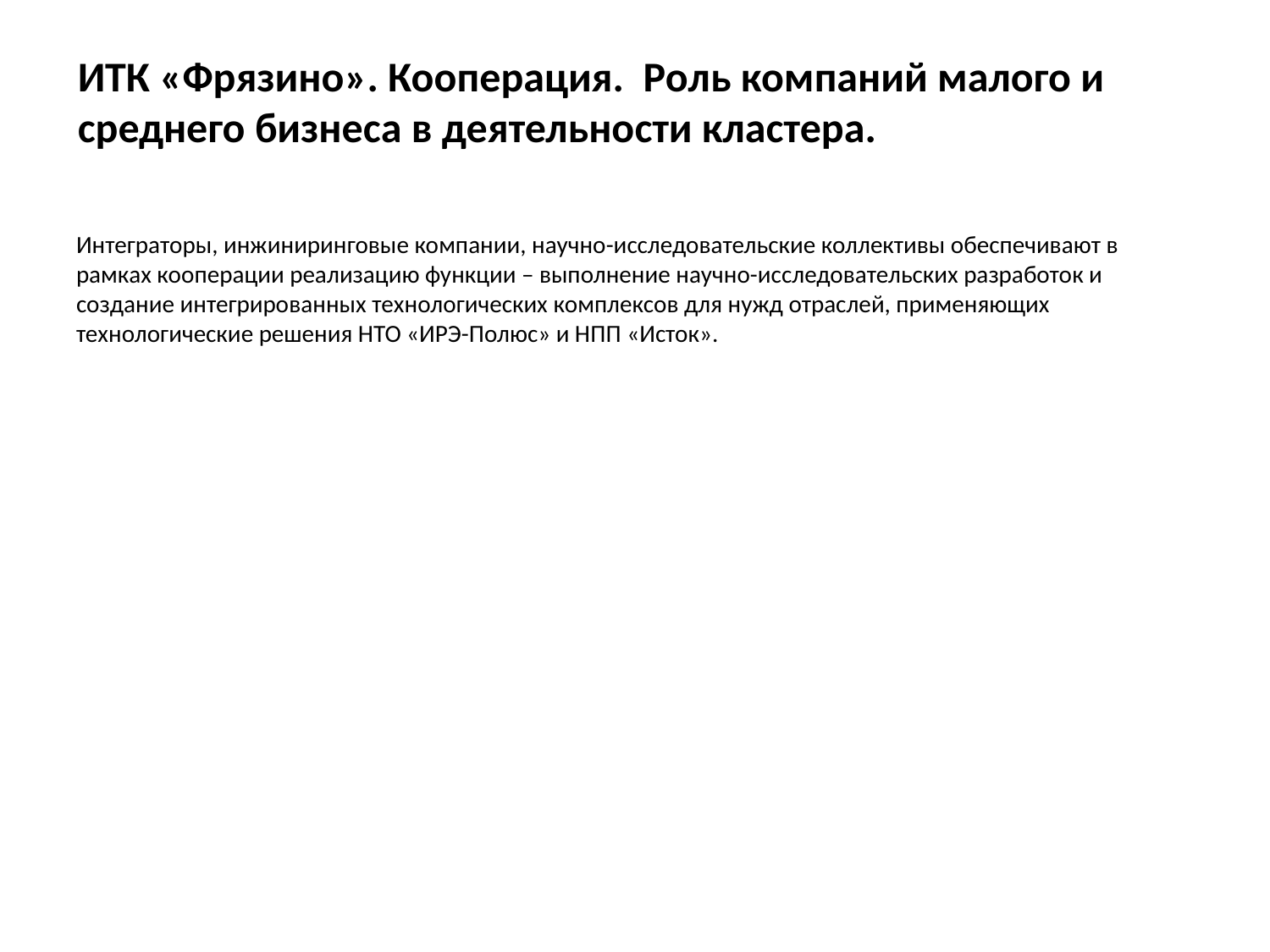

# ИТК «Фрязино». Кооперация.  Роль компаний малого и среднего бизнеса в деятельности кластера.
Интеграторы, инжиниринговые компании, научно-исследовательские коллективы обеспечивают в рамках кооперации реализацию функции – выполнение научно-исследовательских разработок и создание интегрированных технологических комплексов для нужд отраслей, применяющих технологические решения НТО «ИРЭ-Полюс» и НПП «Исток».